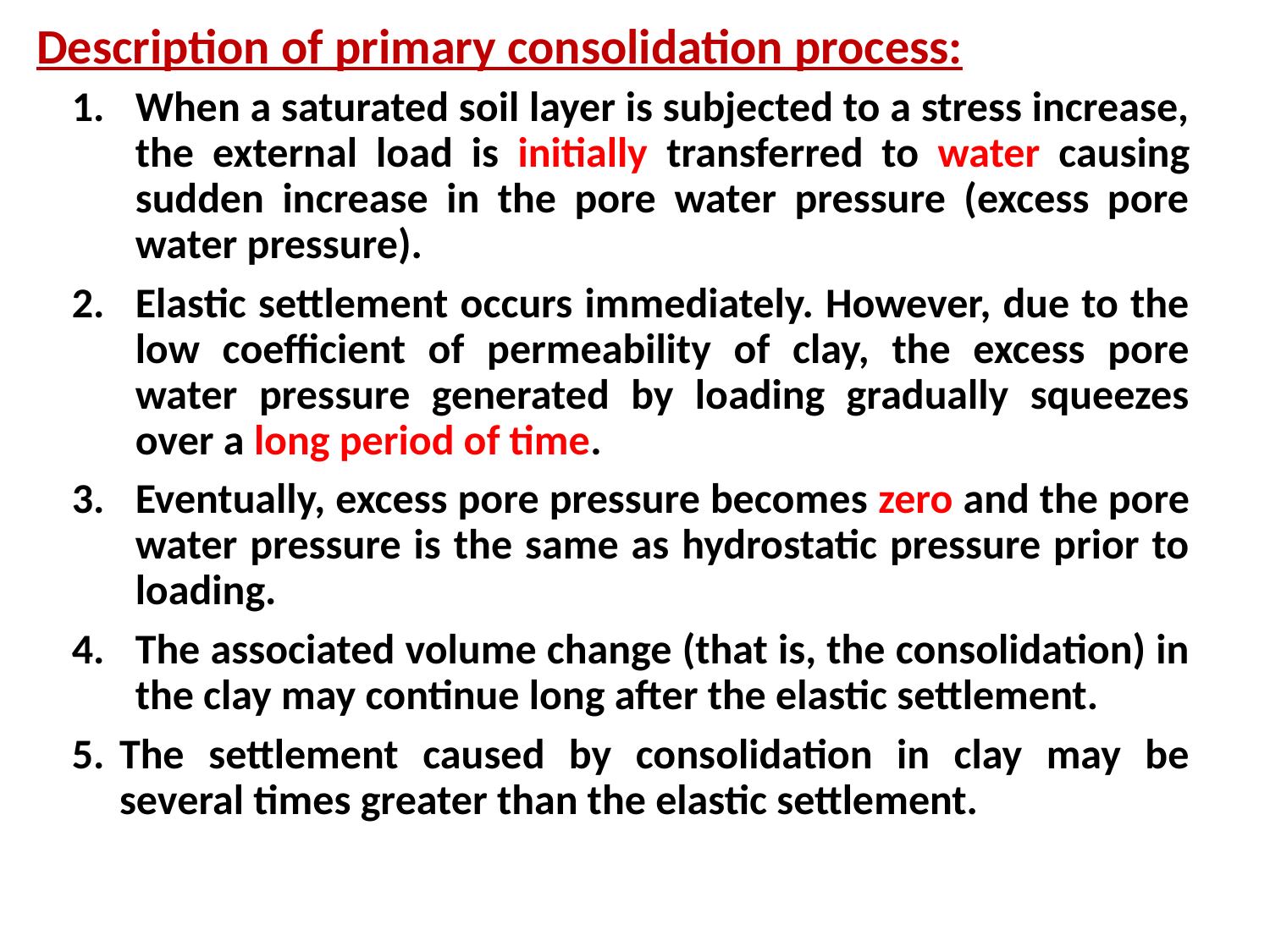

Description of primary consolidation process:
When a saturated soil layer is subjected to a stress increase, the external load is initially transferred to water causing sudden increase in the pore water pressure (excess pore water pressure).
Elastic settlement occurs immediately. However, due to the low coefficient of permeability of clay, the excess pore water pressure generated by loading gradually squeezes over a long period of time.
Eventually, excess pore pressure becomes zero and the pore water pressure is the same as hydrostatic pressure prior to loading.
The associated volume change (that is, the consolidation) in the clay may continue long after the elastic settlement.
The settlement caused by consolidation in clay may be several times greater than the elastic settlement.